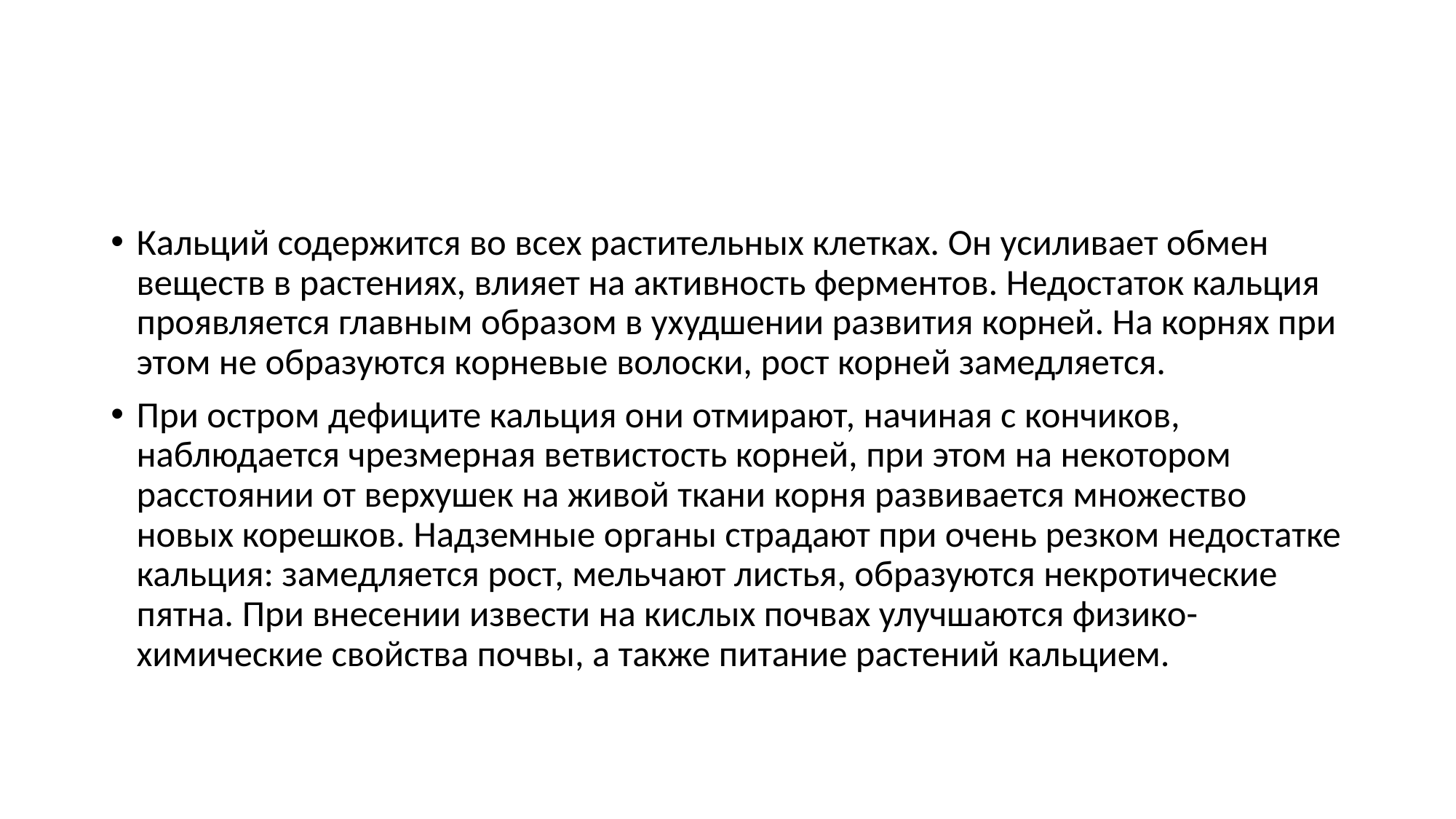

#
Кальций содержится во всех растительных клетках. Он усиливает обмен веществ в растениях, влияет на активность ферментов. Недостаток кальция проявляется главным образом в ухудшении развития корней. На корнях при этом не образуются корневые волоски, рост корней замедляется.
При остром дефиците кальция они отмирают, начиная с кончиков, наблюдается чрезмерная ветвистость корней, при этом на некотором расстоянии от верхушек на живой ткани корня развивается множество новых корешков. Надземные органы страдают при очень резком недостатке кальция: замедляется рост, мельчают листья, образуются некротические пятна. При внесении извести на кислых почвах улучшаются физико-химические свойства почвы, а также питание растений кальцием.